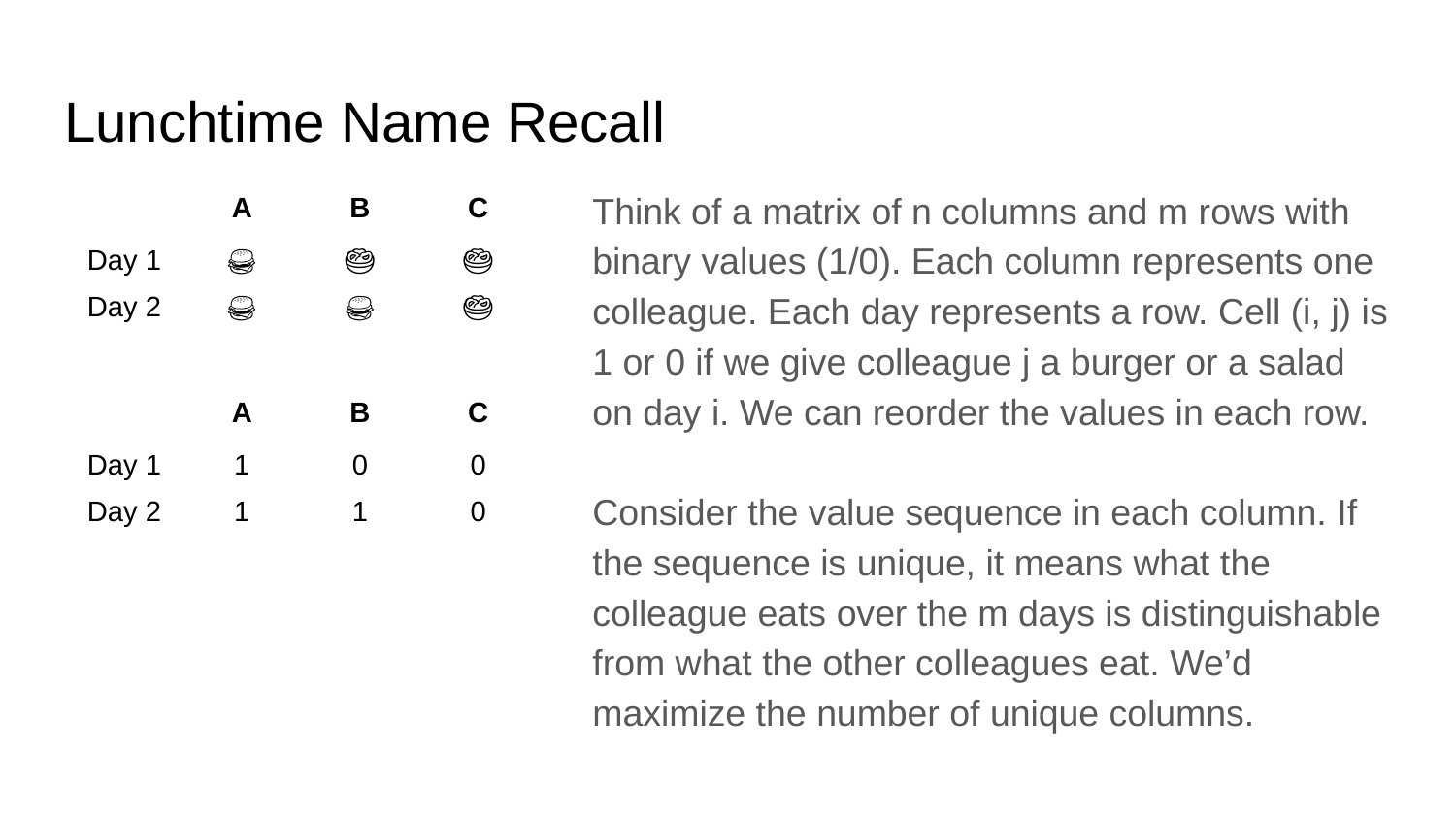

# Lunchtime Name Recall
Think of a matrix of n columns and m rows with binary values (1/0). Each column represents one colleague. Each day represents a row. Cell (i, j) is 1 or 0 if we give colleague j a burger or a salad on day i. We can reorder the values in each row.

Consider the value sequence in each column. If the sequence is unique, it means what the colleague eats over the m days is distinguishable from what the other colleagues eat. We’d maximize the number of unique columns.
|  | A | B | C |
| --- | --- | --- | --- |
| Day 1 | 🍔 | 🥗 | 🥗 |
| Day 2 | 🍔 | 🍔 | 🥗 |
|  | A | B | C |
| --- | --- | --- | --- |
| Day 1 | 1 | 0 | 0 |
| Day 2 | 1 | 1 | 0 |